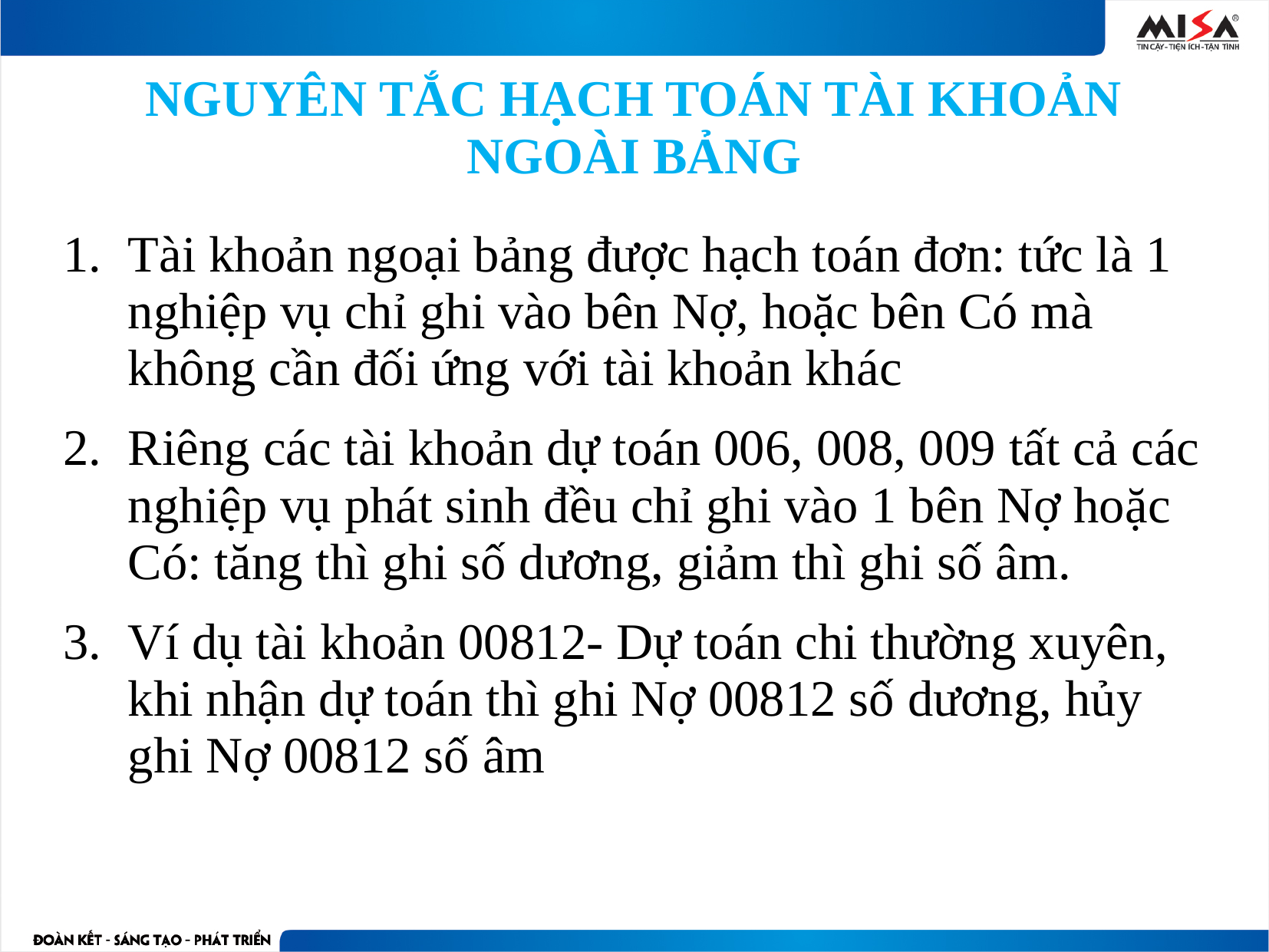

# NGUYÊN TẮC HẠCH TOÁN TÀI KHOẢN NGOÀI BẢNG
Tài khoản ngoại bảng được hạch toán đơn: tức là 1 nghiệp vụ chỉ ghi vào bên Nợ, hoặc bên Có mà không cần đối ứng với tài khoản khác
Riêng các tài khoản dự toán 006, 008, 009 tất cả các nghiệp vụ phát sinh đều chỉ ghi vào 1 bên Nợ hoặc Có: tăng thì ghi số dương, giảm thì ghi số âm.
Ví dụ tài khoản 00812- Dự toán chi thường xuyên, khi nhận dự toán thì ghi Nợ 00812 số dương, hủy ghi Nợ 00812 số âm